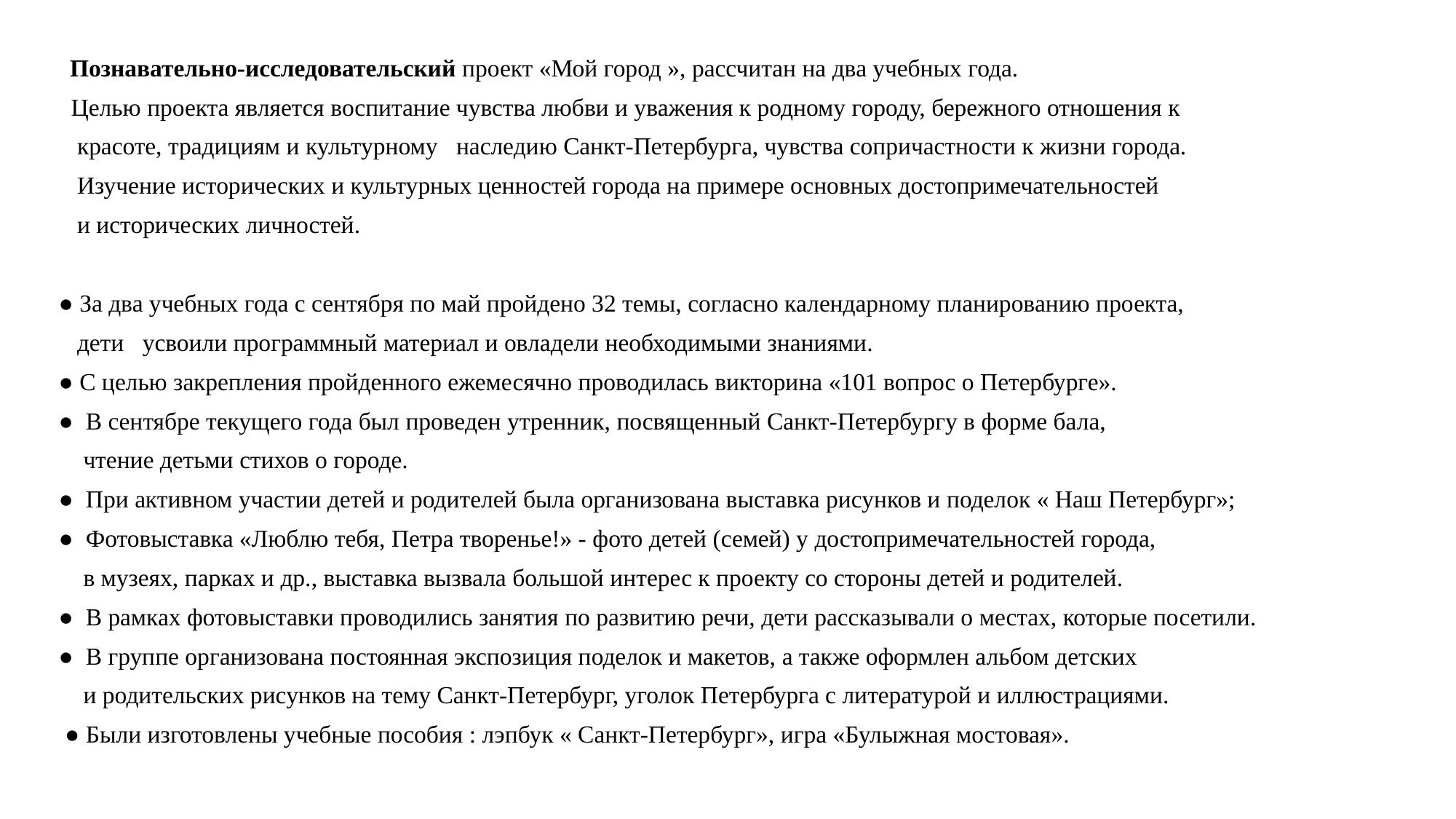

#

         Познавательно-исследовательский проект «Мой город », рассчитан на два учебных года.
      Целью проекта является воспитание чувства любви и уважения к родному городу, бережного отношения к
       красоте, традициям и культурному   наследию Санкт-Петербурга, чувства сопричастности к жизни города.
       Изучение исторических и культурных ценностей города на примере основных достопримечательностей
       и исторических личностей.

    ● За два учебных года с сентября по май пройдено 32 темы, согласно календарному планированию проекта,
       дети   усвоили программный материал и овладели необходимыми знаниями.
    ● С целью закрепления пройденного ежемесячно проводилась викторина «101 вопрос о Петербурге».
    ●  В сентябре текущего года был проведен утренник, посвященный Санкт-Петербургу в форме бала,
        чтение детьми стихов о городе.
    ●  При активном участии детей и родителей была организована выставка рисунков и поделок « Наш Петербург»;
    ●  Фотовыставка «Люблю тебя, Петра творенье!» - фото детей (семей) у достопримечательностей города,
        в музеях, парках и др., выставка вызвала большой интерес к проекту со стороны детей и родителей.
    ●  В рамках фотовыставки проводились занятия по развитию речи, дети рассказывали о местах, которые посетили.
    ●  В группе организована постоянная экспозиция поделок и макетов, а также оформлен альбом детских
        и родительских рисунков на тему Санкт-Петербург, уголок Петербурга с литературой и иллюстрациями.
     ● Были изготовлены учебные пособия : лэпбук « Санкт-Петербург», игра «Булыжная мостовая».